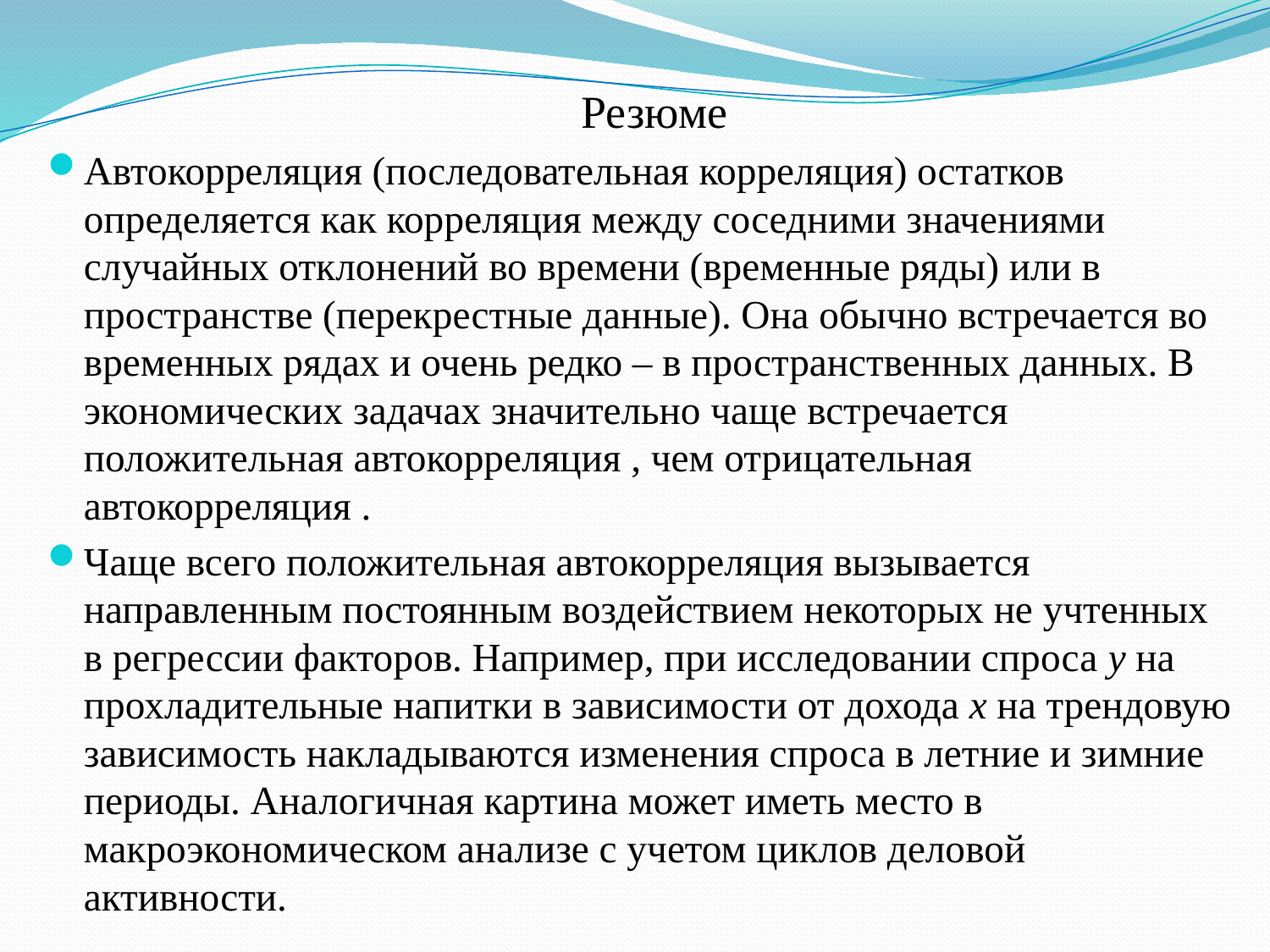

Резюме
Автокорреляция (последовательная корреляция) остатков определяется как корреляция между соседними значениями случайных отклонений во времени (временные ряды) или в пространстве (перекрестные данные). Она обычно встречается во временных рядах и очень редко – в пространственных данных. В экономических задачах значительно чаще встречается положительная автокорреляция , чем отрицательная автокорреляция .
Чаще всего положительная автокорреляция вызывается направленным постоянным воздействием некоторых не учтенных в регрессии факторов. Например, при исследовании спроса у на прохладительные напитки в зависимости от дохода х на трендовую зависимость накладываются изменения спроса в летние и зимние периоды. Аналогичная картина может иметь место в макроэкономическом анализе с учетом циклов деловой активности.